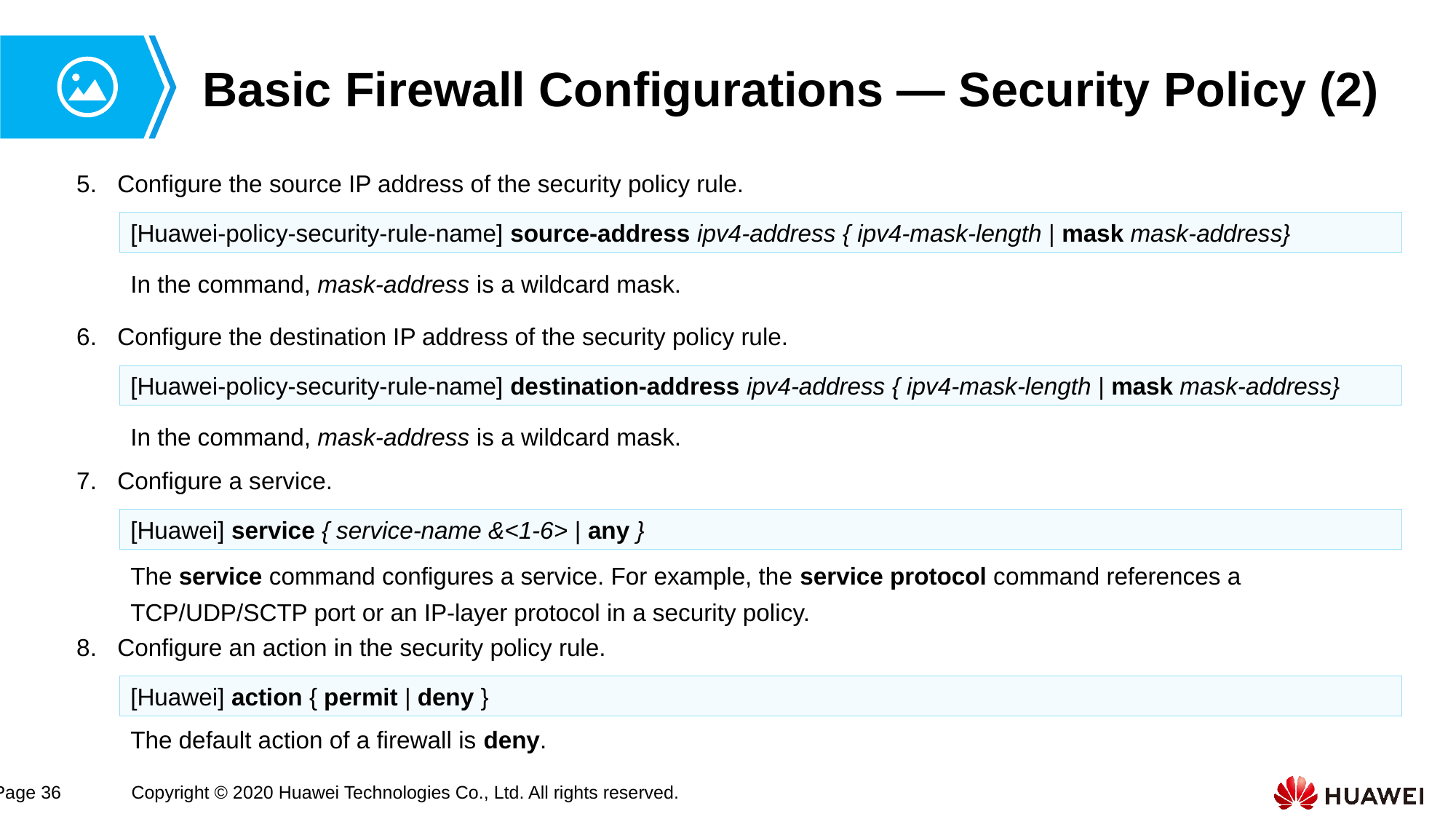

# Basic Firewall Configurations — Security Policy (2)
Configure the source IP address of the security policy rule.
[Huawei-policy-security-rule-name] source-address ipv4-address { ipv4-mask-length | mask mask-address}
In the command, mask-address is a wildcard mask.
Configure the destination IP address of the security policy rule.
[Huawei-policy-security-rule-name] destination-address ipv4-address { ipv4-mask-length | mask mask-address}
In the command, mask-address is a wildcard mask.
Configure a service.
[Huawei] service { service-name &<1-6> | any }
The service command configures a service. For example, the service protocol command references a TCP/UDP/SCTP port or an IP-layer protocol in a security policy.
Configure an action in the security policy rule.
[Huawei] action { permit | deny }
The default action of a firewall is deny.